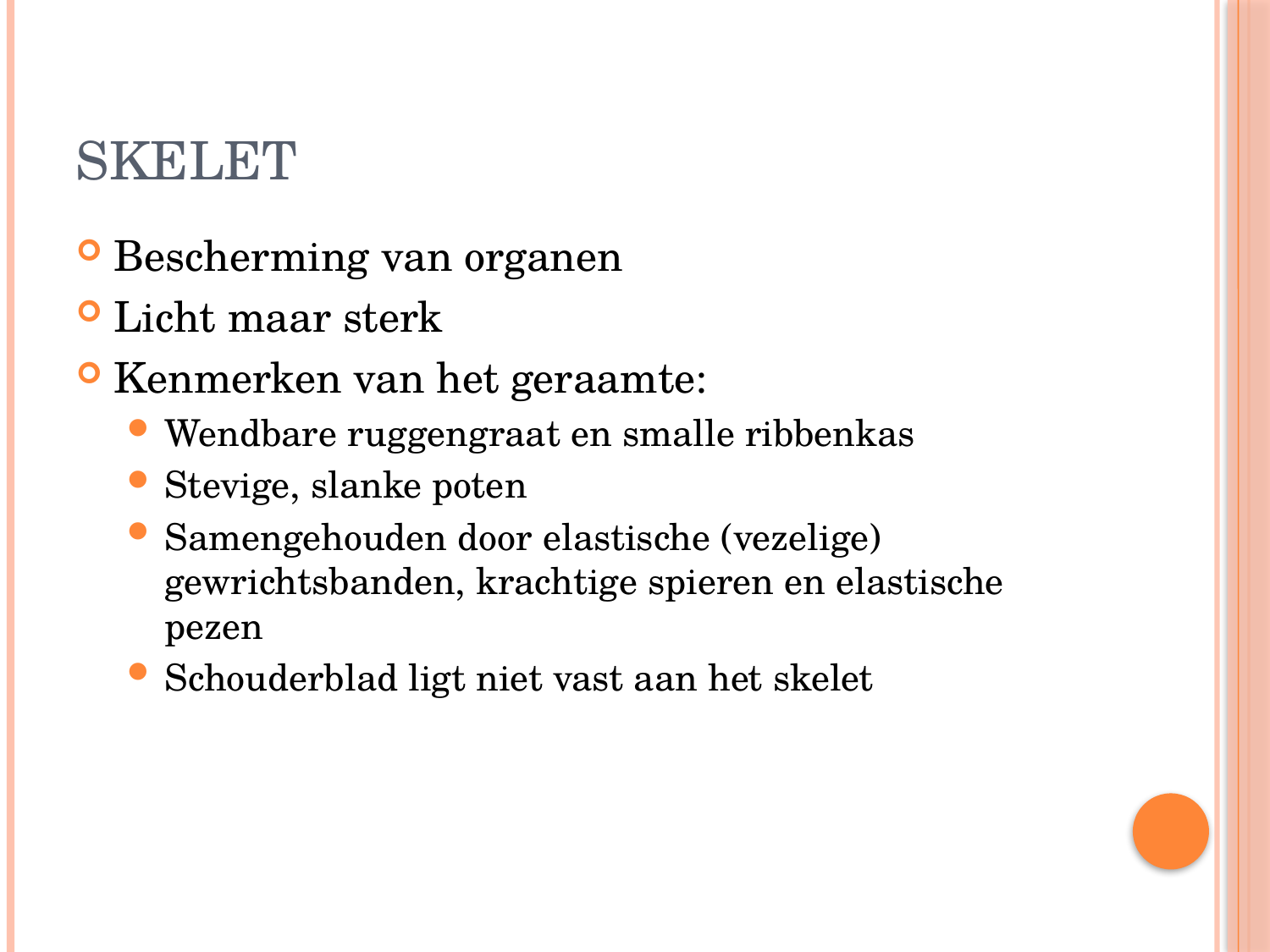

# Skelet
Bescherming van organen
Licht maar sterk
Kenmerken van het geraamte:
Wendbare ruggengraat en smalle ribbenkas
Stevige, slanke poten
Samengehouden door elastische (vezelige) gewrichtsbanden, krachtige spieren en elastische pezen
Schouderblad ligt niet vast aan het skelet